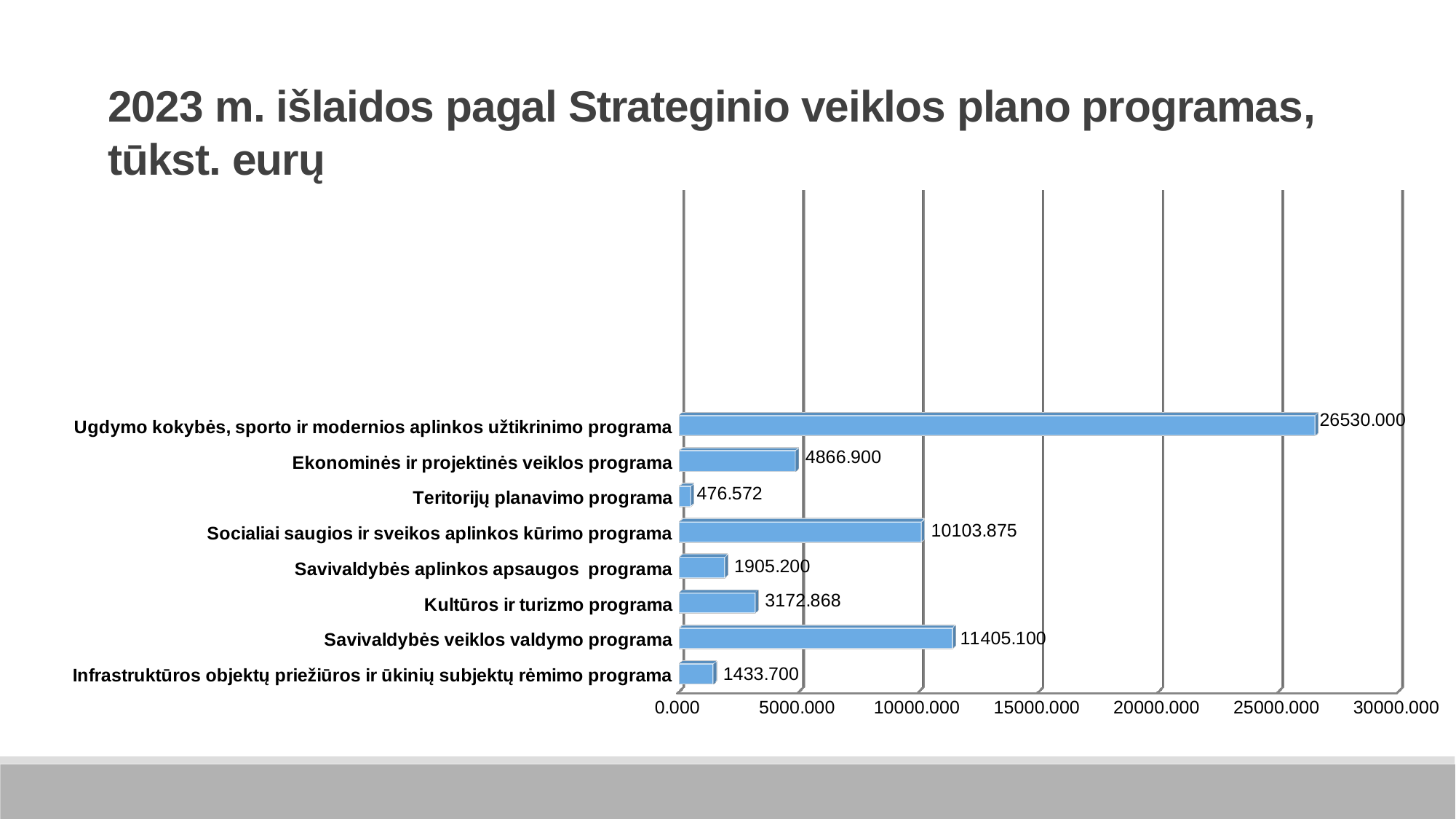

2023 m. išlaidos pagal Strateginio veiklos plano programas, tūkst. eurų

[unsupported chart]